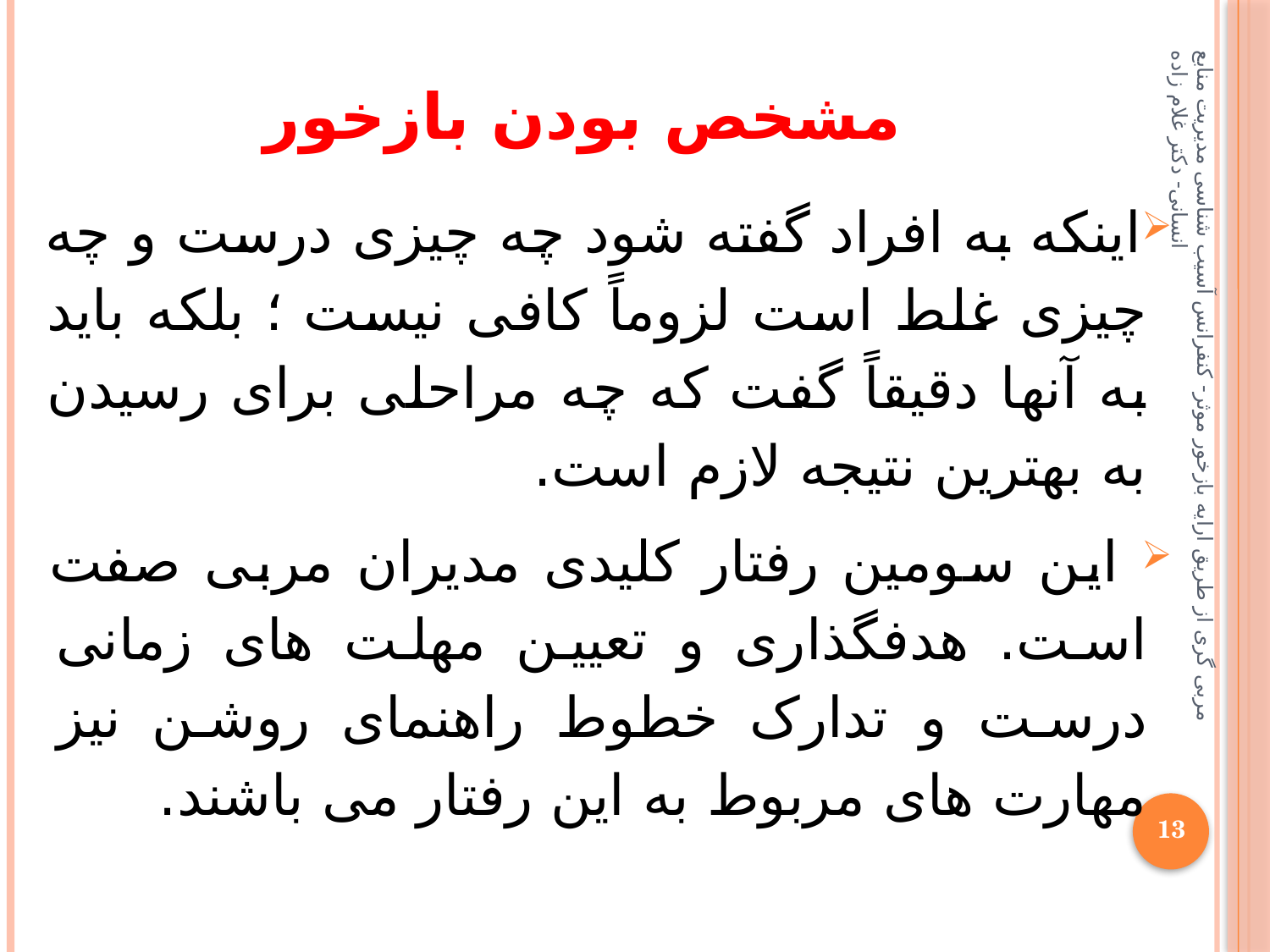

# مشخص بودن بازخور
اینکه به افراد گفته شود چه چیزی درست و چه چیزی غلط است لزوماً کافی نیست ؛ بلکه باید به آنها دقیقاً گفت که چه مراحلی برای رسیدن به بهترین نتیجه لازم است.
 این سومین رفتار کلیدی مدیران مربی صفت است. هدفگذاری و تعیین مهلت های زمانی درست و تدارک خطوط راهنمای روشن نیز مهارت های مربوط به این رفتار می باشند.

مربی گری از طریق ارایه بازخور موثر- کنفرانس آسیب شناسی مدیریت منابع انسانی- دکتر غلام زاده
13